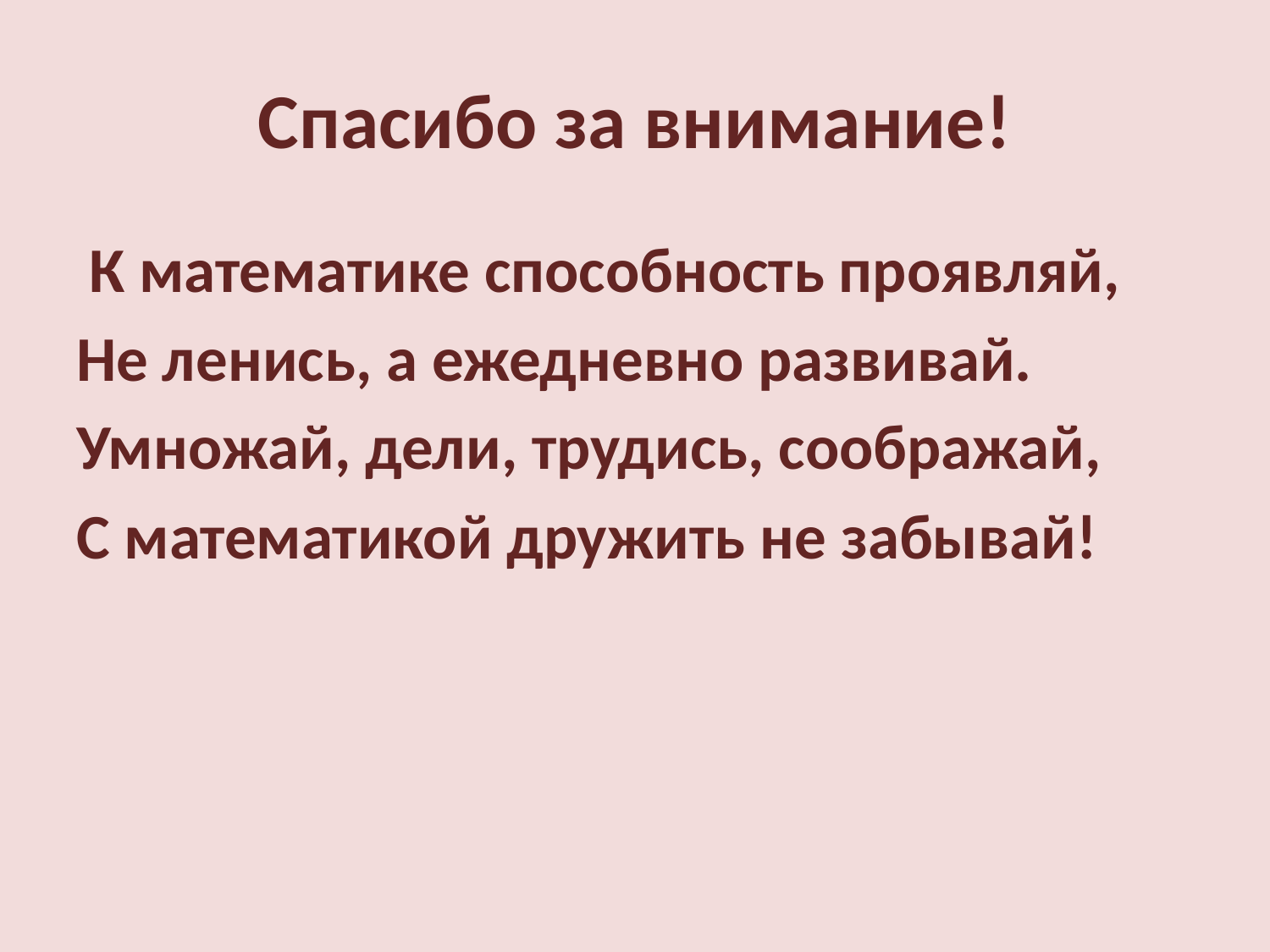

# Спасибо за внимание!
 К математике способность проявляй,
Не ленись, а ежедневно развивай.
Умножай, дели, трудись, соображай,
С математикой дружить не забывай!